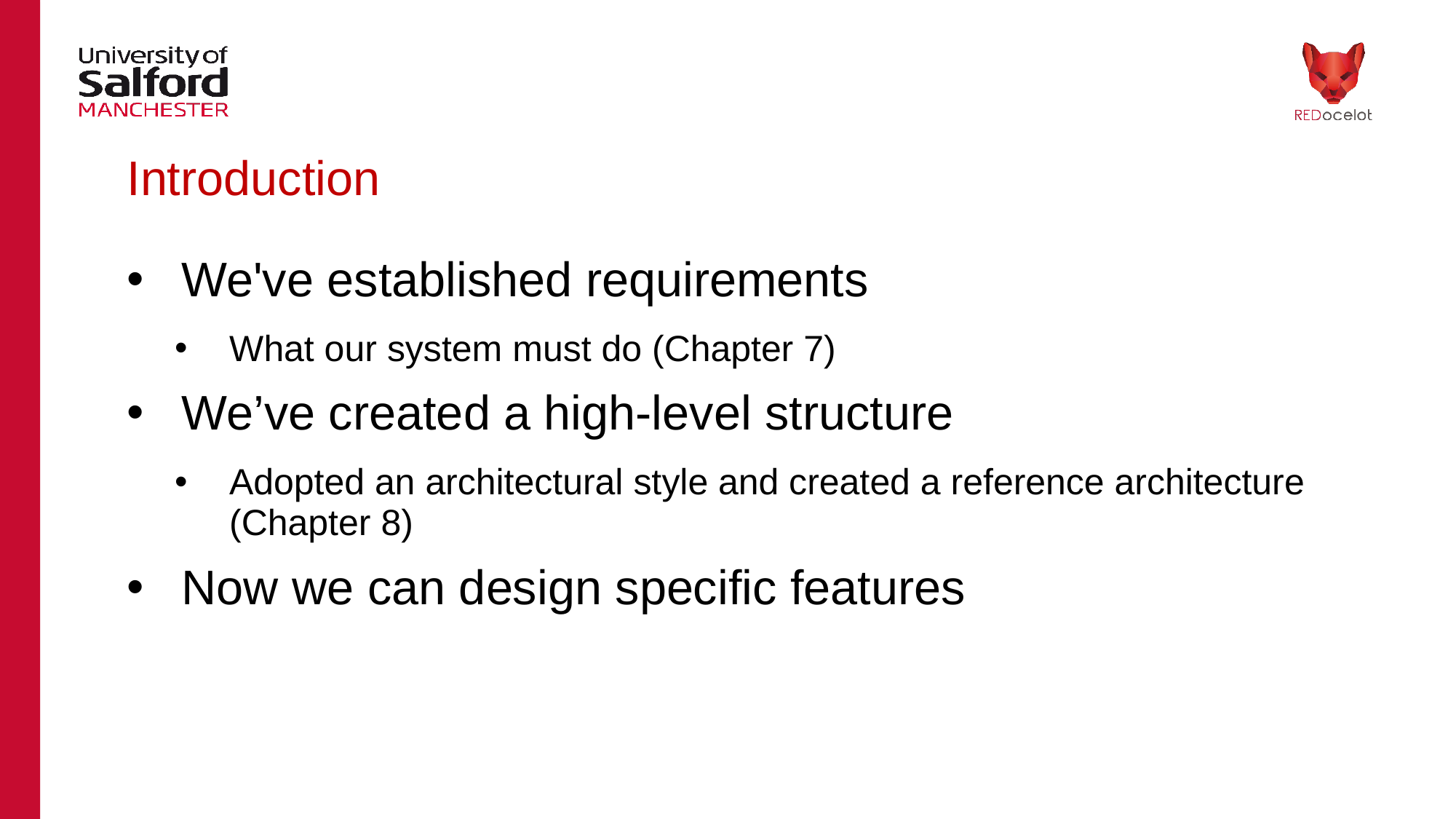

# Introduction
We've established requirements
What our system must do (Chapter 7)
We’ve created a high-level structure
Adopted an architectural style and created a reference architecture (Chapter 8)
Now we can design specific features